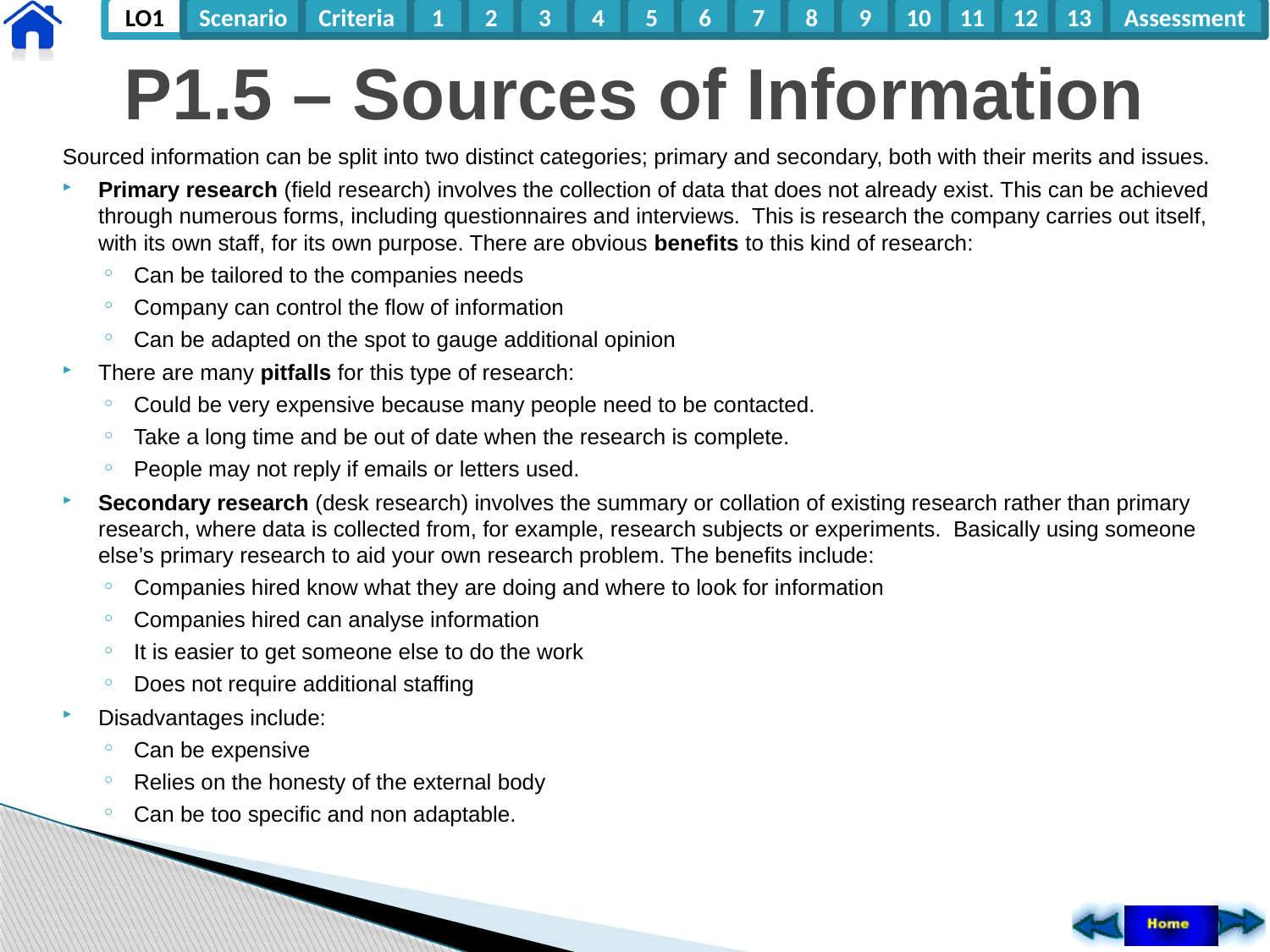

# P1.5 – Sources of Information
Sourced information can be split into two distinct categories; primary and secondary, both with their merits and issues.
Primary research (field research) involves the collection of data that does not already exist. This can be achieved through numerous forms, including questionnaires and interviews.  This is research the company carries out itself, with its own staff, for its own purpose. There are obvious benefits to this kind of research:
Can be tailored to the companies needs
Company can control the flow of information
Can be adapted on the spot to gauge additional opinion
There are many pitfalls for this type of research:
Could be very expensive because many people need to be contacted.
Take a long time and be out of date when the research is complete.
People may not reply if emails or letters used.
Secondary research (desk research) involves the summary or collation of existing research rather than primary research, where data is collected from, for example, research subjects or experiments.  Basically using someone else’s primary research to aid your own research problem. The benefits include:
Companies hired know what they are doing and where to look for information
Companies hired can analyse information
It is easier to get someone else to do the work
Does not require additional staffing
Disadvantages include:
Can be expensive
Relies on the honesty of the external body
Can be too specific and non adaptable.